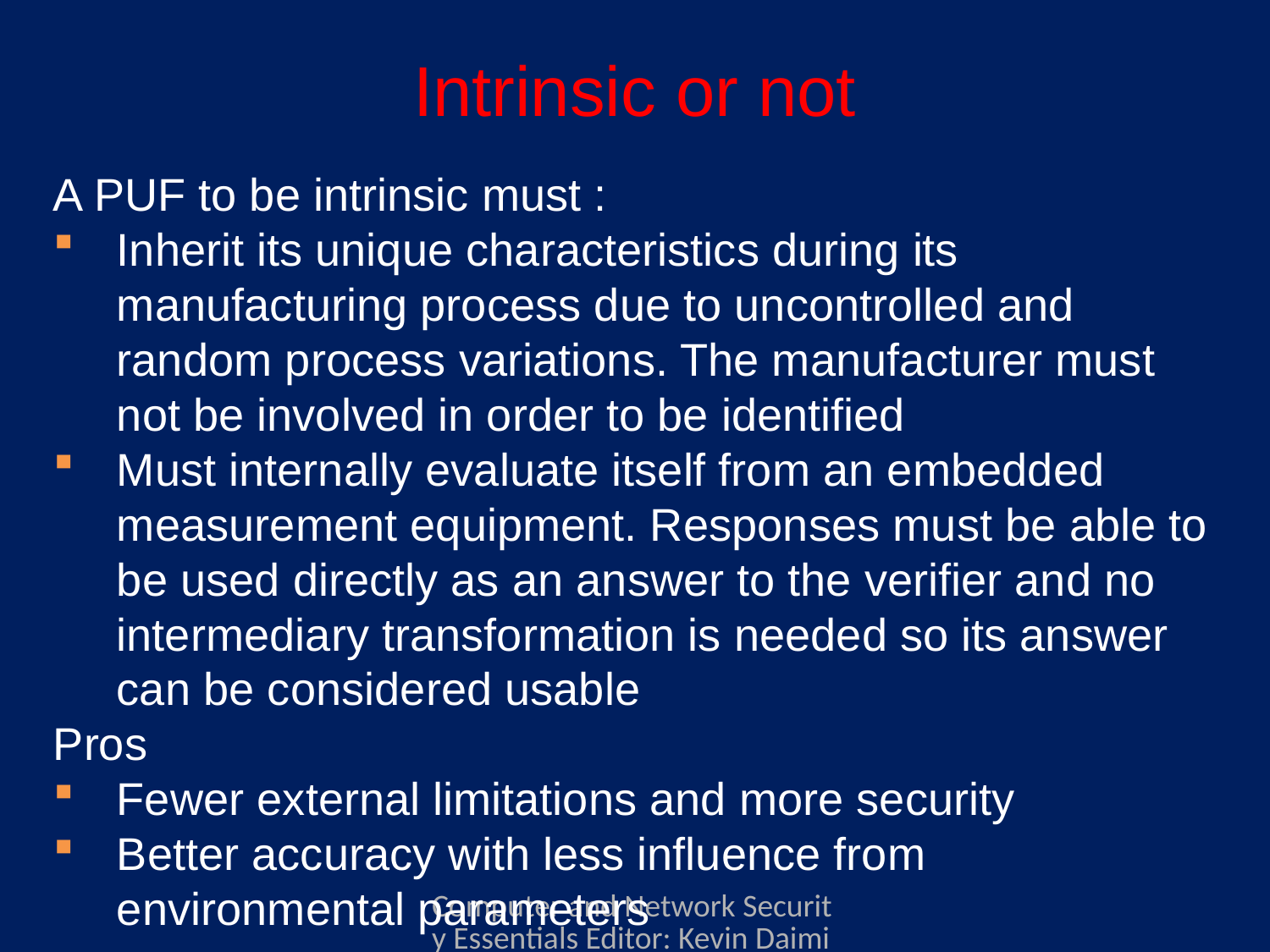

# Intrinsic or not
A PUF to be intrinsic must :
Inherit its unique characteristics during its manufacturing process due to uncontrolled and random process variations. The manufacturer must not be involved in order to be identified
Must internally evaluate itself from an embedded measurement equipment. Responses must be able to be used directly as an answer to the verifier and no intermediary transformation is needed so its answer can be considered usable
Pros
Fewer external limitations and more security
Better accuracy with less influence from environmental parameters
Computer and Network Security Essentials Editor: Kevin Daimi Associate Editors: Guillermo Francia, Levent Ertaul, Luis H. Encinas, Eman El-Sheikh Published by Springer